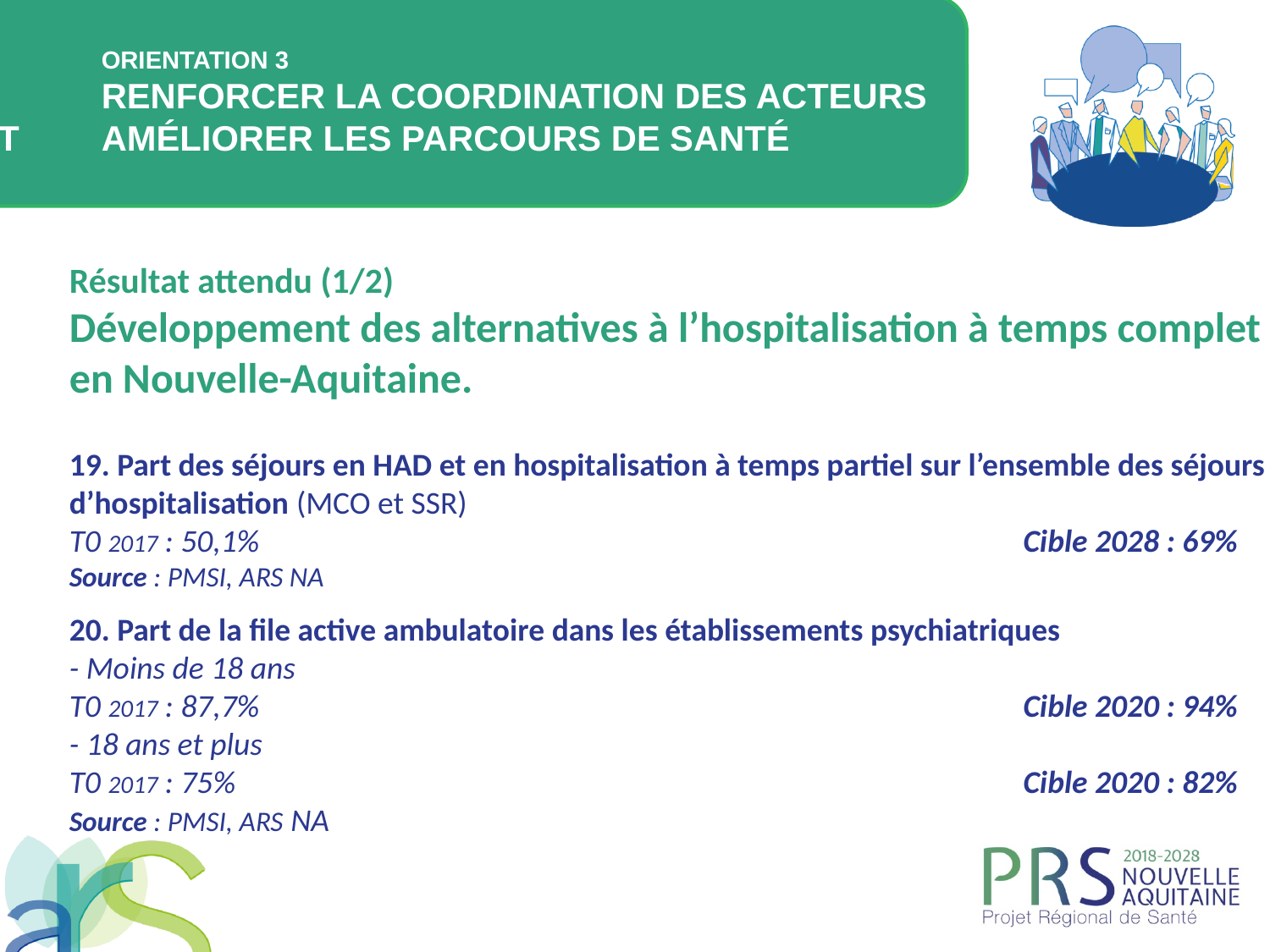

ORIENTATION 3
	Renforcer la coordination des acteurs et 	améliorer les parcours de santé

Résultat attendu (1/2)
Développement des alternatives à l’hospitalisation à temps complet en Nouvelle-Aquitaine.

19. Part des séjours en HAD et en hospitalisation à temps partiel sur l’ensemble des séjours d’hospitalisation (MCO et SSR)
T0 2017 : 50,1%					          	         Cible 2028 : 69%
Source : PMSI, ARS NA

20. Part de la file active ambulatoire dans les établissements psychiatriques
- Moins de 18 ans
T0 2017 : 87,7%					          	         Cible 2020 : 94%
- 18 ans et plus
T0 2017 : 75%					          	         Cible 2020 : 82%
Source : PMSI, ARS NA